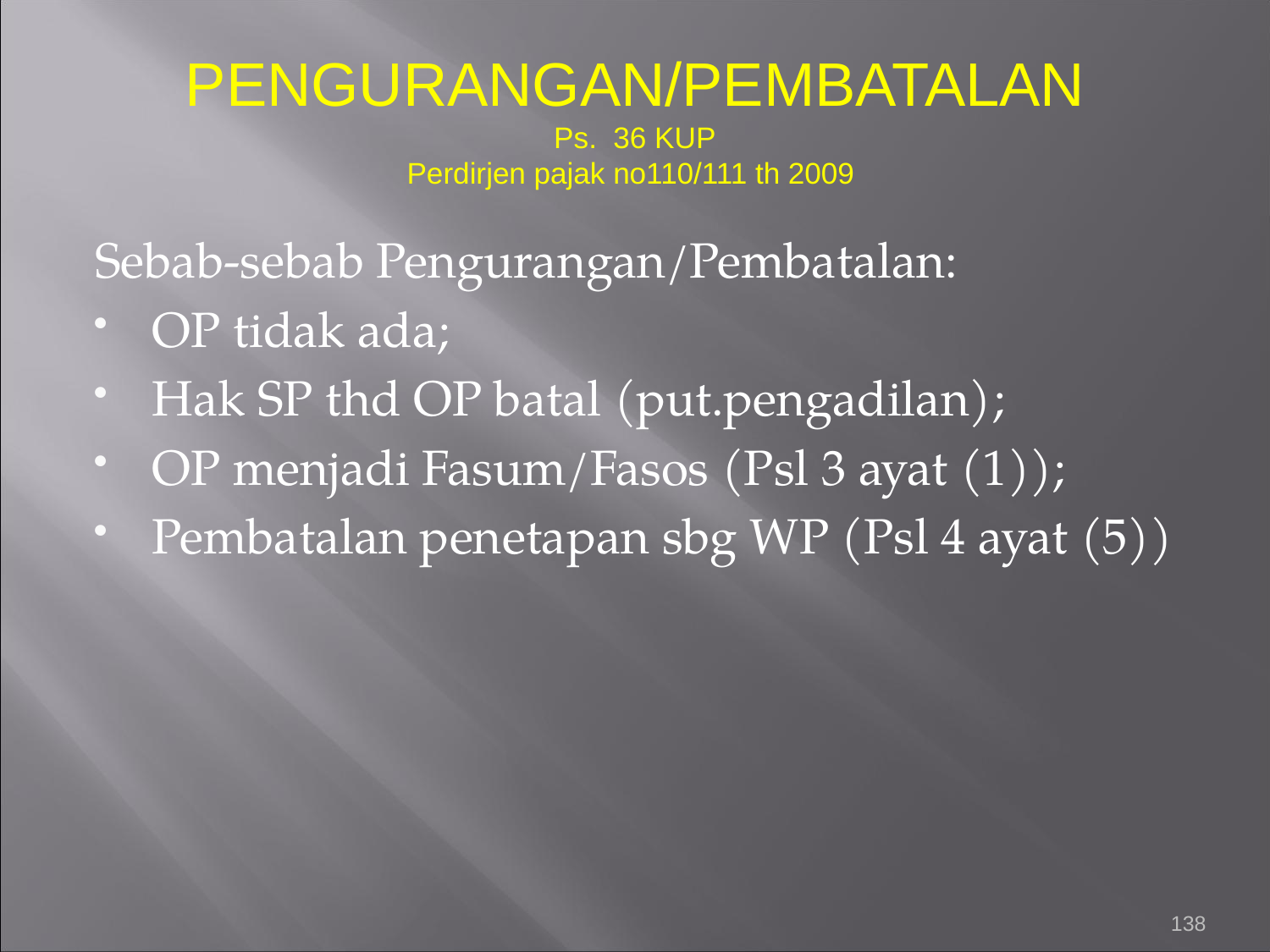

PENGURANGAN/PEMBATALAN
Ps.  36 KUP
Perdirjen pajak no110/111 th 2009
Sebab-sebab Pengurangan/Pembatalan:
OP tidak ada;
Hak SP thd OP batal (put.pengadilan);
OP menjadi Fasum/Fasos (Psl 3 ayat (1));
Pembatalan penetapan sbg WP (Psl 4 ayat (5))

138